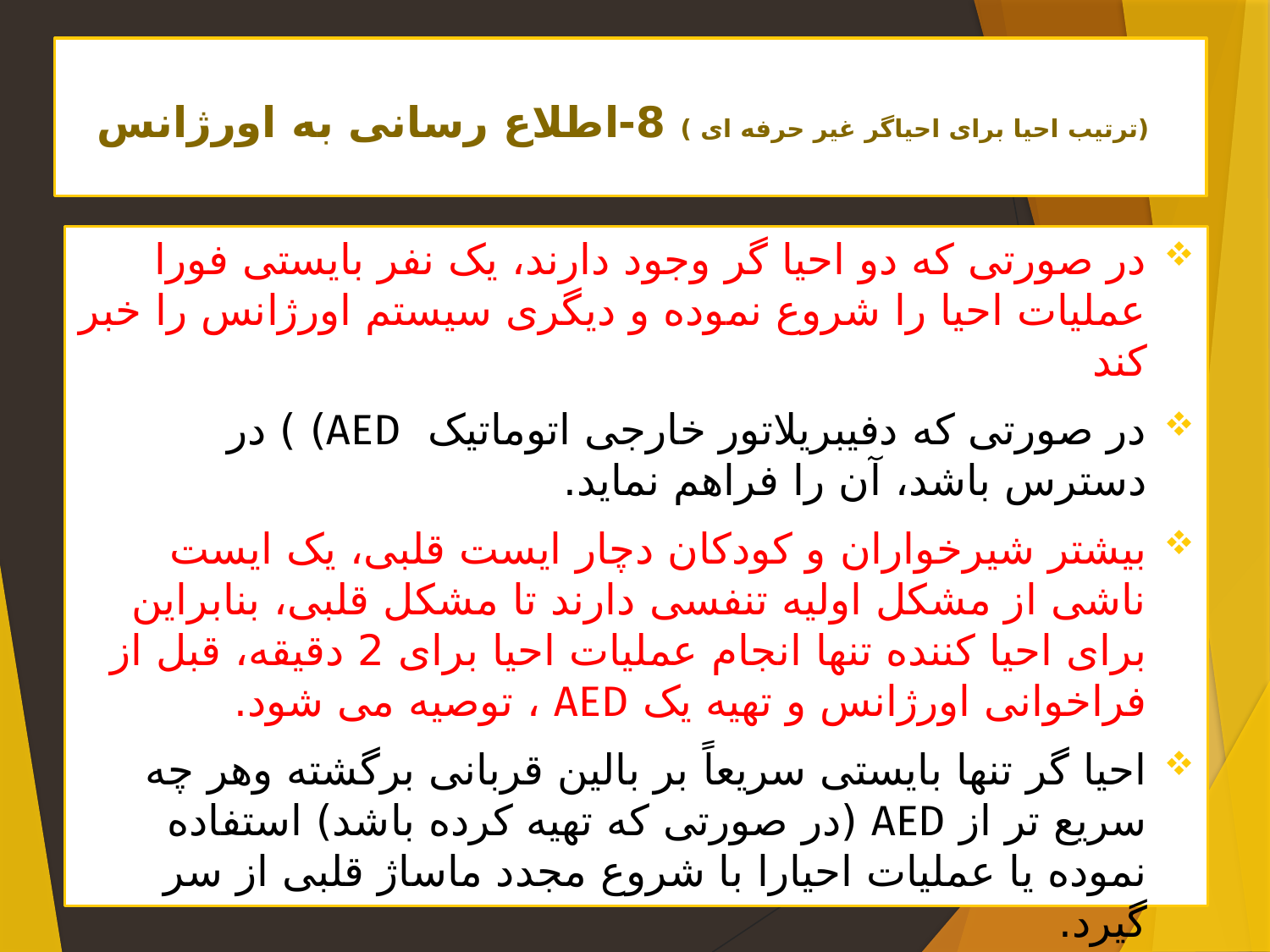

# (ترتیب احیا برای احیاگر غیر حرفه ای ) 8-اطلاع رسانی به اورژانس
در صورتی که دو احیا گر وجود دارند، یک نفر بایستی فورا عملیات احیا را شروع نموده و دیگری سیستم اورژانس را خبر کند
در صورتی که دفیبریلاتور خارجی اتوماتیک  AED) ) در دسترس باشد، آن را فراهم نماید.
بیشتر شیرخواران و کودکان دچار ایست قلبی، یک ایست ناشی از مشکل اولیه تنفسی دارند تا مشکل قلبی، بنابراین برای احیا کننده تنها انجام عملیات احیا برای 2 دقیقه، قبل از فراخوانی اورژانس و تهیه یک AED ، توصیه می شود.
احیا گر تنها بایستی سریعاً بر بالین قربانی برگشته وهر چه سریع تر از AED (در صورتی که تهیه کرده باشد) استفاده نموده یا عملیات احیارا با شروع مجدد ماساژ قلبی از سر گیرد.
دوره های 30 ماساژ و 2 تنفس را تا رسیدن تیم احیا اورژانس و یا شروع تنفس خودبخودی قربانی ادامه دهد.